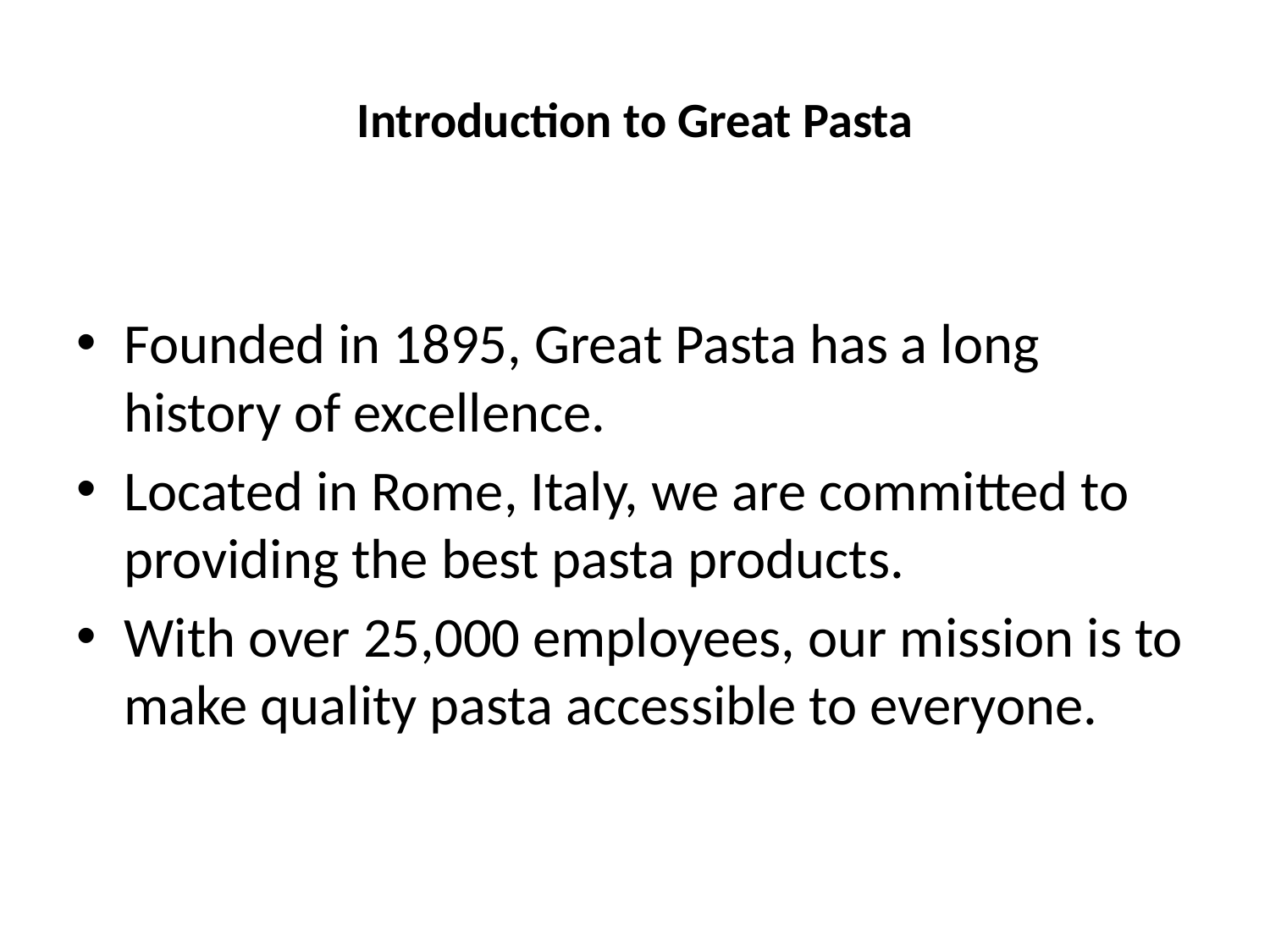

# Introduction to Great Pasta

Founded in 1895, Great Pasta has a long history of excellence.
Located in Rome, Italy, we are committed to providing the best pasta products.
With over 25,000 employees, our mission is to make quality pasta accessible to everyone.